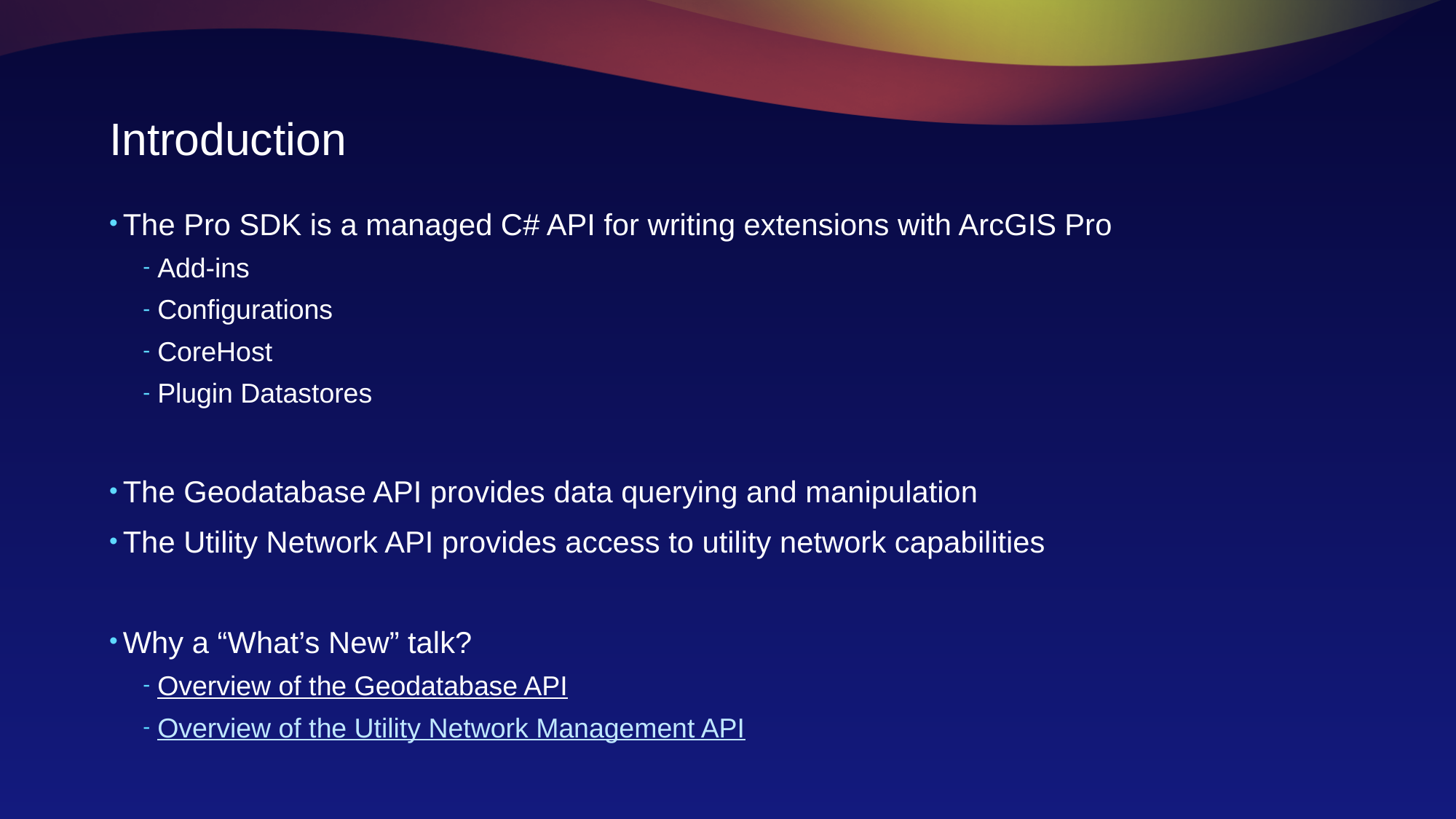

# Introduction
The Pro SDK is a managed C# API for writing extensions with ArcGIS Pro​
Add-ins​
Configurations​
CoreHost
Plugin Datastores​

The Geodatabase API provides data querying and manipulation​
The Utility Network API provides access to utility network capabilities​

Why a “What’s New” talk?​
Overview of the Geodatabase API​
Overview of the Utility Network Management API